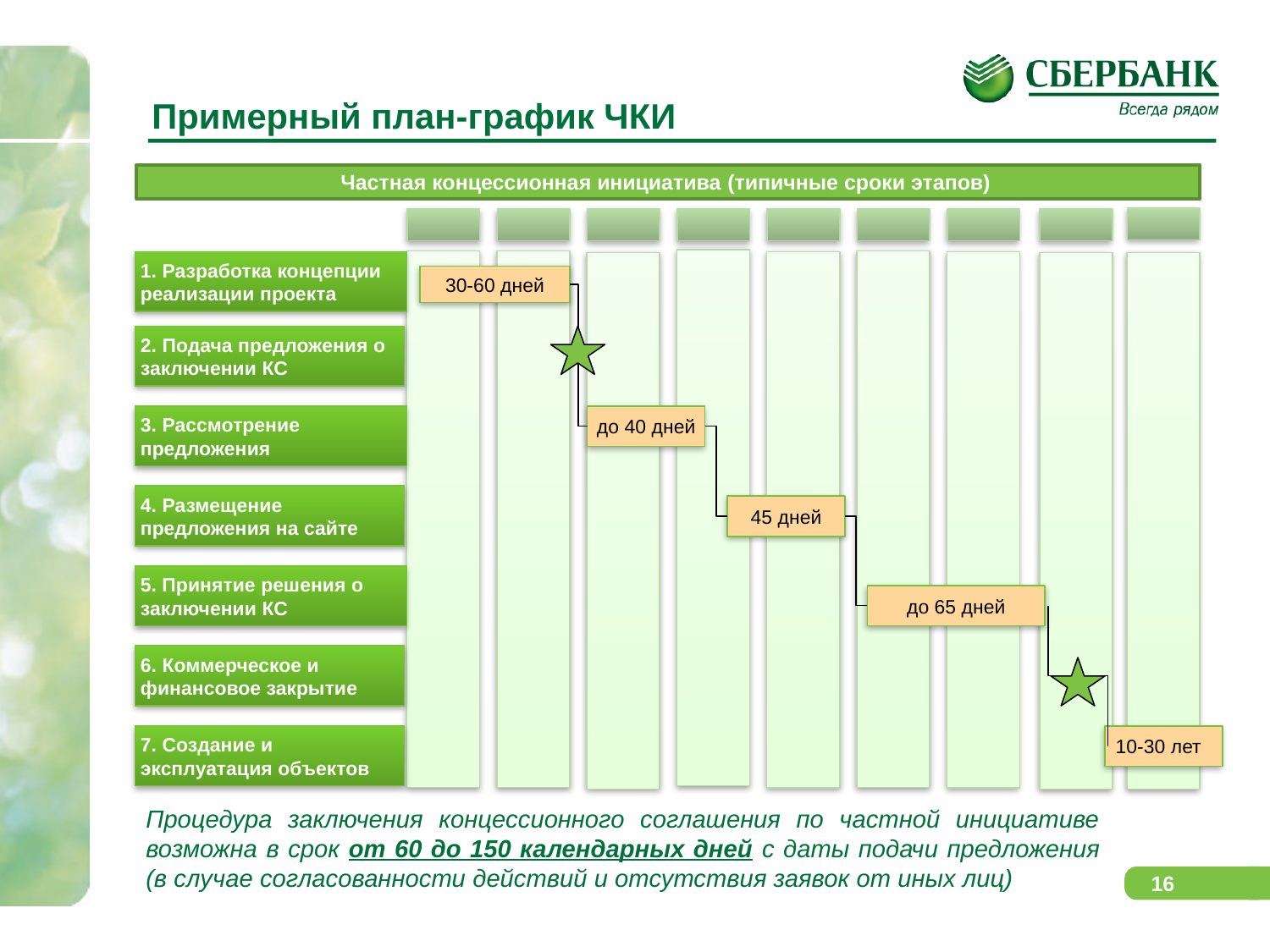

Примерный план-график ЧКИ
Частная концессионная инициатива (типичные сроки этапов)

1. Разработка концепции реализации проекта

30-60 дней
2. Подача предложения о заключении КС

3. Рассмотрение предложения
до 40 дней
4. Размещение предложения на сайте
45 дней
5. Принятие решения о заключении КС
до 65 дней
6. Коммерческое и финансовое закрытие

7. Создание и эксплуатация объектов
 10-30 лет
Процедура заключения концессионного соглашения по частной инициативе возможна в срок от 60 до 150 календарных дней с даты подачи предложения (в случае согласованности действий и отсутствия заявок от иных лиц)